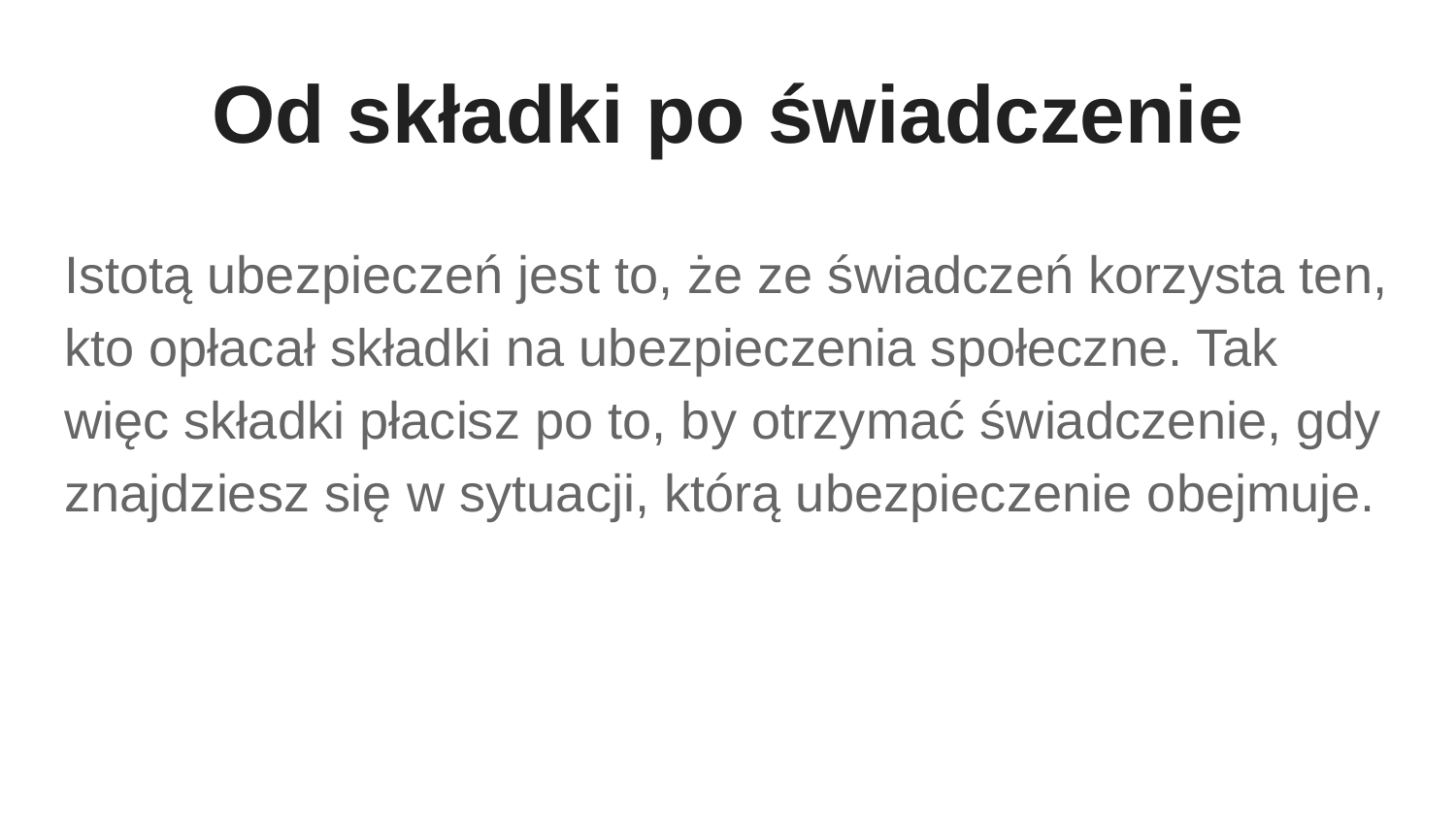

# Od składki po świadczenie
Istotą ubezpieczeń jest to, że ze świadczeń korzysta ten, kto opłacał składki na ubezpieczenia społeczne. Tak więc składki płacisz po to, by otrzymać świadczenie, gdy znajdziesz się w sytuacji, którą ubezpieczenie obejmuje.